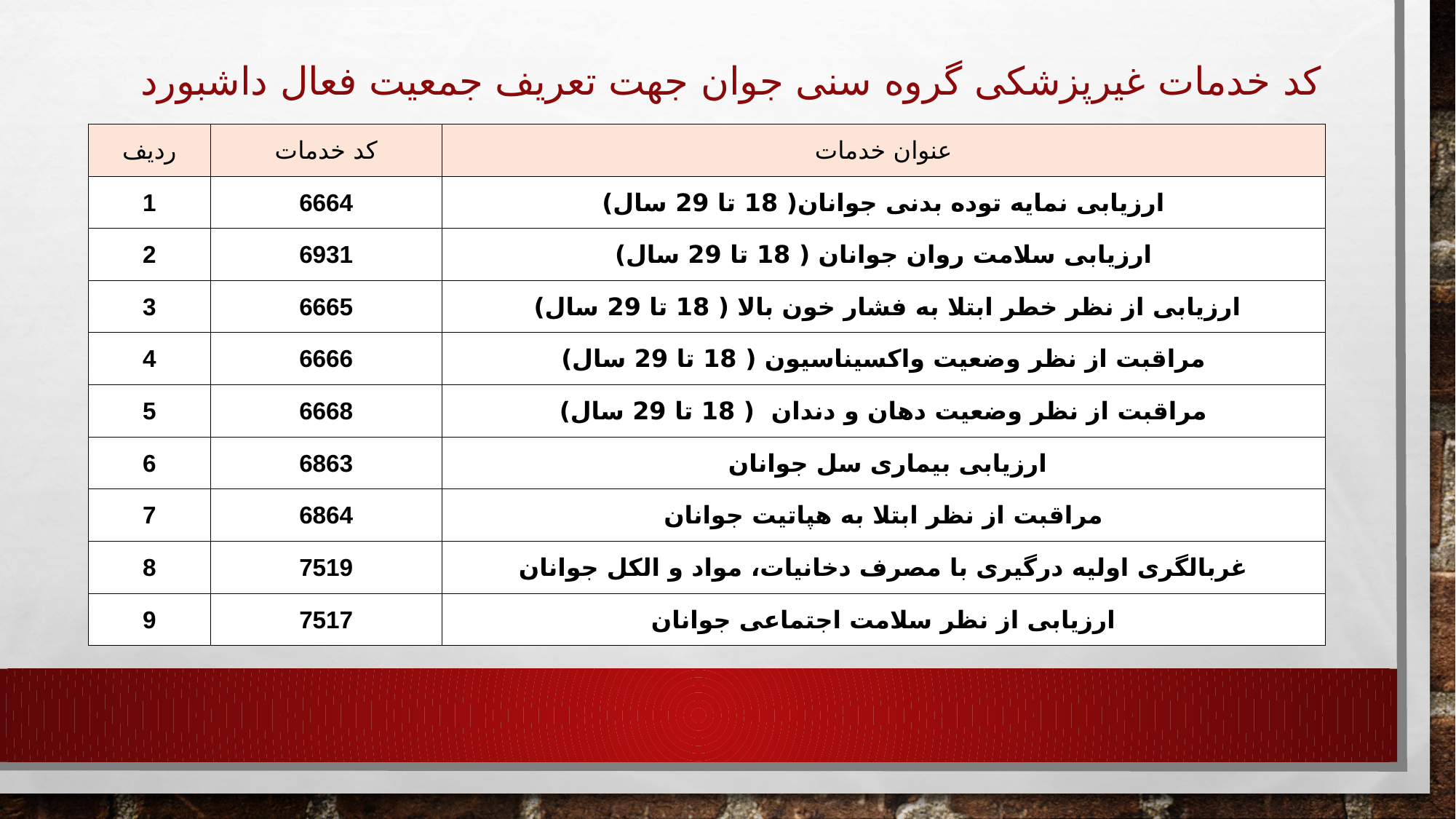

# کد خدمات غیرپزشکی گروه سنی جوان جهت تعریف جمعیت فعال داشبورد
| ردیف | کد خدمات | عنوان خدمات |
| --- | --- | --- |
| 1 | 6664 | ارزیابی نمایه توده بدنی جوانان( 18 تا 29 سال) |
| 2 | 6931 | ارزیابی سلامت روان جوانان ( 18 تا 29 سال) |
| 3 | 6665 | ارزیابی از نظر خطر ابتلا به فشار خون بالا ( 18 تا 29 سال) |
| 4 | 6666 | مراقبت از نظر وضعیت واکسیناسیون ( 18 تا 29 سال) |
| 5 | 6668 | مراقبت از نظر وضعیت دهان و دندان ( 18 تا 29 سال) |
| 6 | 6863 | ارزیابی بیماری سل جوانان |
| 7 | 6864 | مراقبت از نظر ابتلا به هپاتیت جوانان |
| 8 | 7519 | غربالگری اولیه درگیری با مصرف دخانیات، مواد و الکل جوانان |
| 9 | 7517 | ارزیابی از نظر سلامت اجتماعی جوانان |